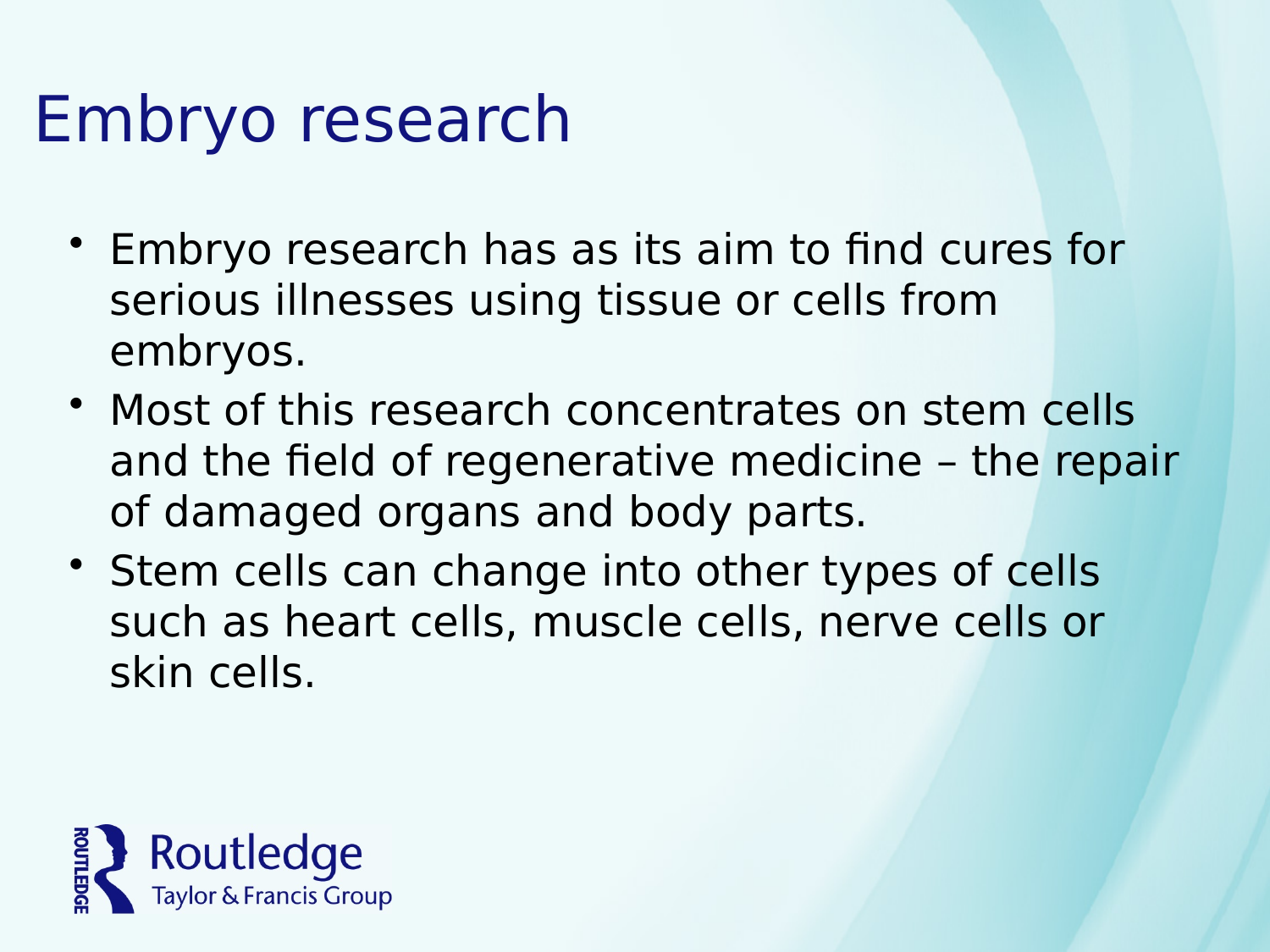

# Embryo research
Embryo research has as its aim to find cures for serious illnesses using tissue or cells from embryos.
Most of this research concentrates on stem cells and the field of regenerative medicine – the repair of damaged organs and body parts.
Stem cells can change into other types of cells such as heart cells, muscle cells, nerve cells or skin cells.